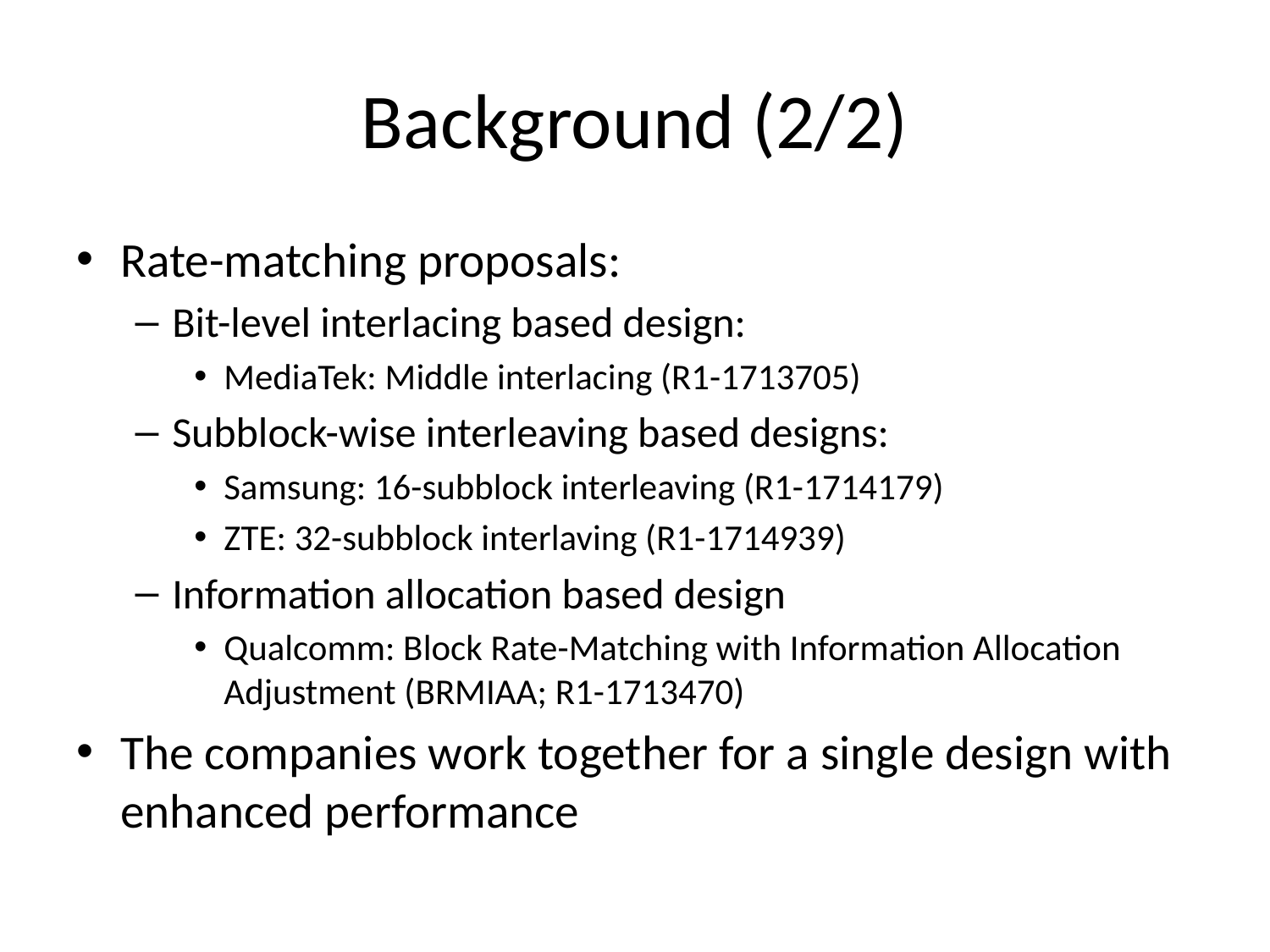

# Background (2/2)
Rate-matching proposals:
Bit-level interlacing based design:
MediaTek: Middle interlacing (R1-1713705)
Subblock-wise interleaving based designs:
Samsung: 16-subblock interleaving (R1-1714179)
ZTE: 32-subblock interlaving (R1-1714939)
Information allocation based design
Qualcomm: Block Rate-Matching with Information Allocation Adjustment (BRMIAA; R1-1713470)
The companies work together for a single design with enhanced performance